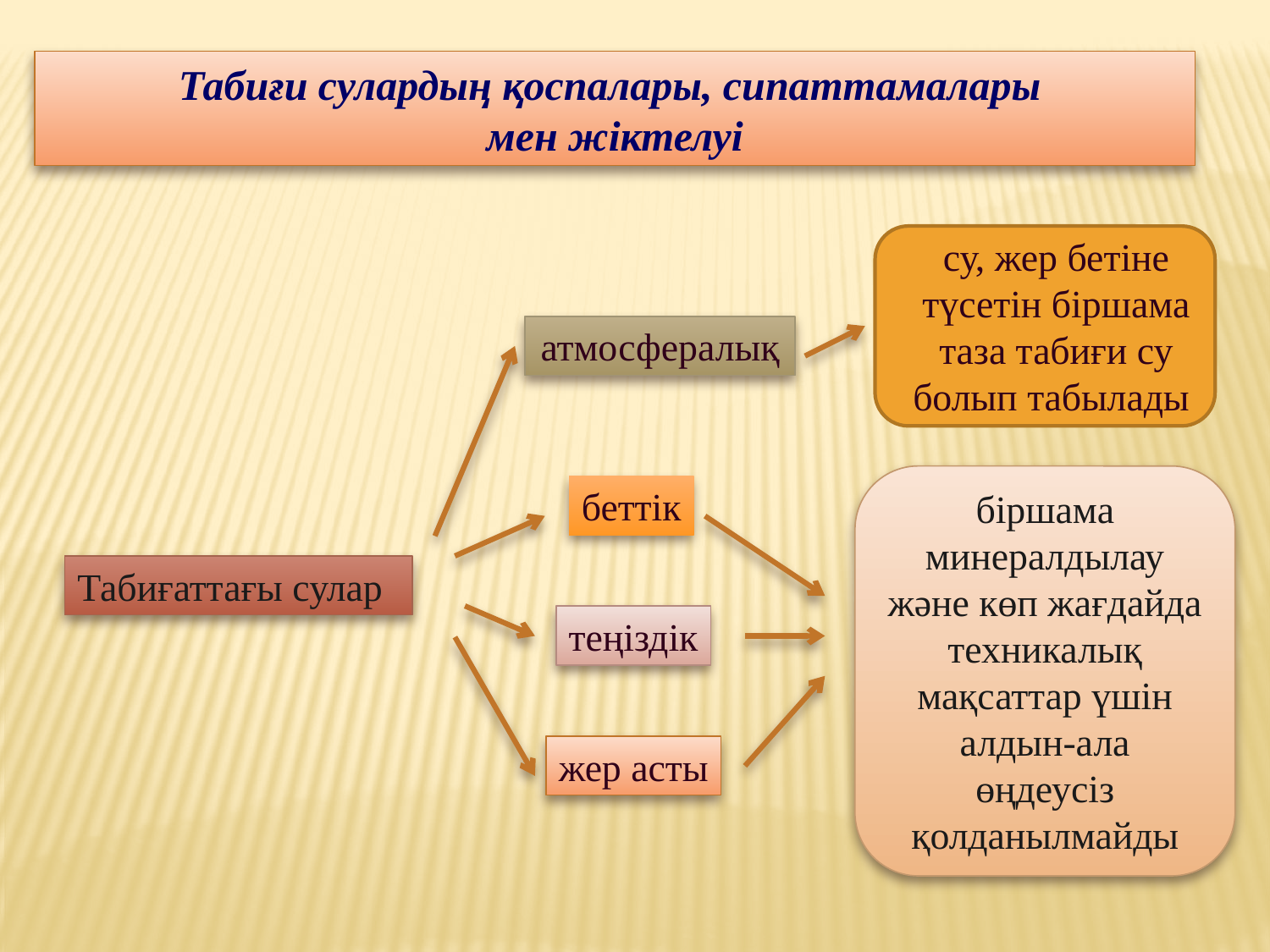

Табиғи сулардың қоспалары, сипаттамалары
мен жіктелуі

су, жер бетіне түсетін біршама таза табиғи су болып табылады
атмосфералық
біршама минералдылау және көп жағдайда техникалық мақсаттар үшін алдын-ала өңдеусіз қолданылмайды
беттік
Табиғаттағы сулар
теңіздік
жер асты